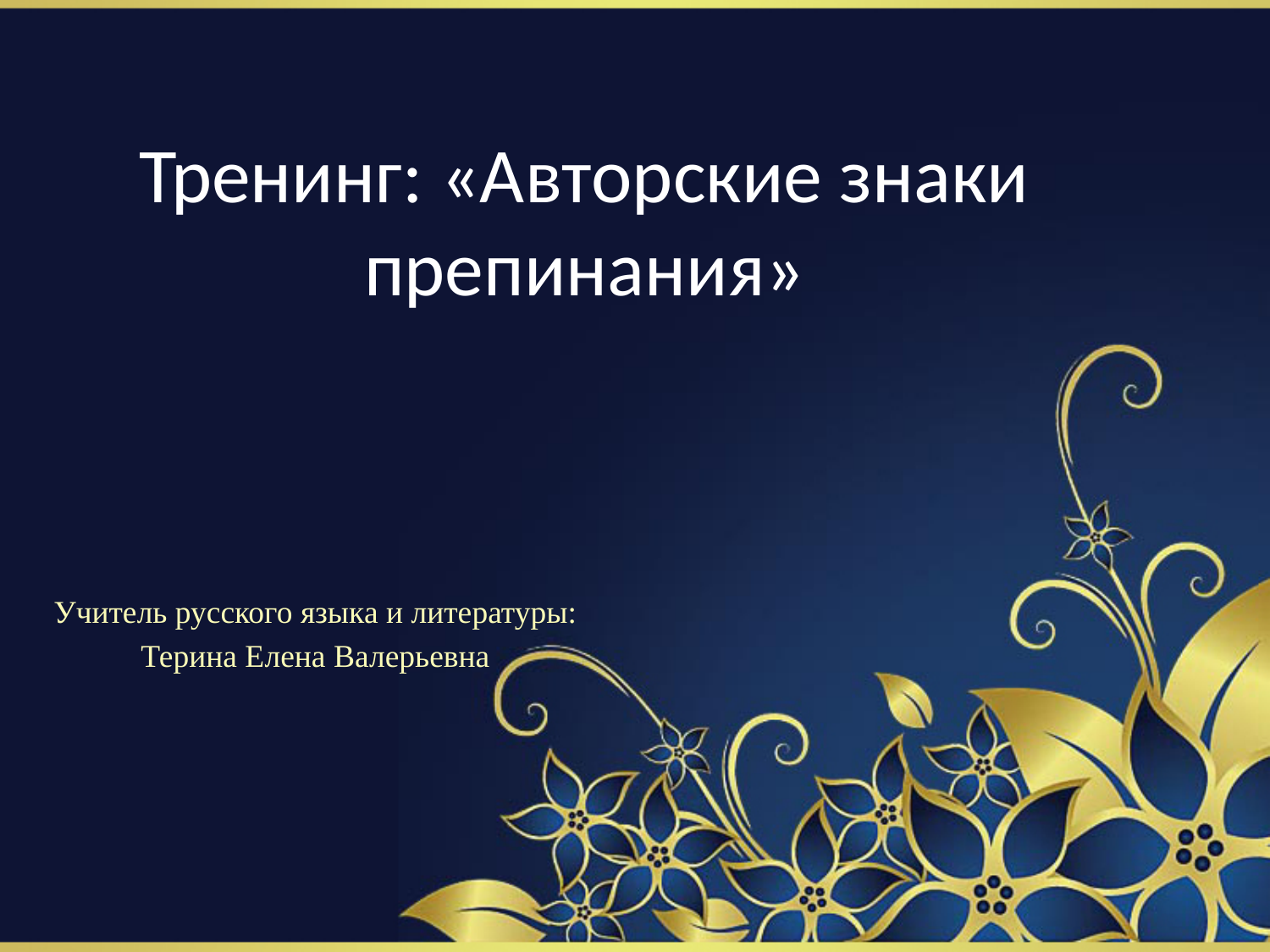

# Тренинг: «Авторские знаки препинания»
Учитель русского языка и литературы:
Терина Елена Валерьевна